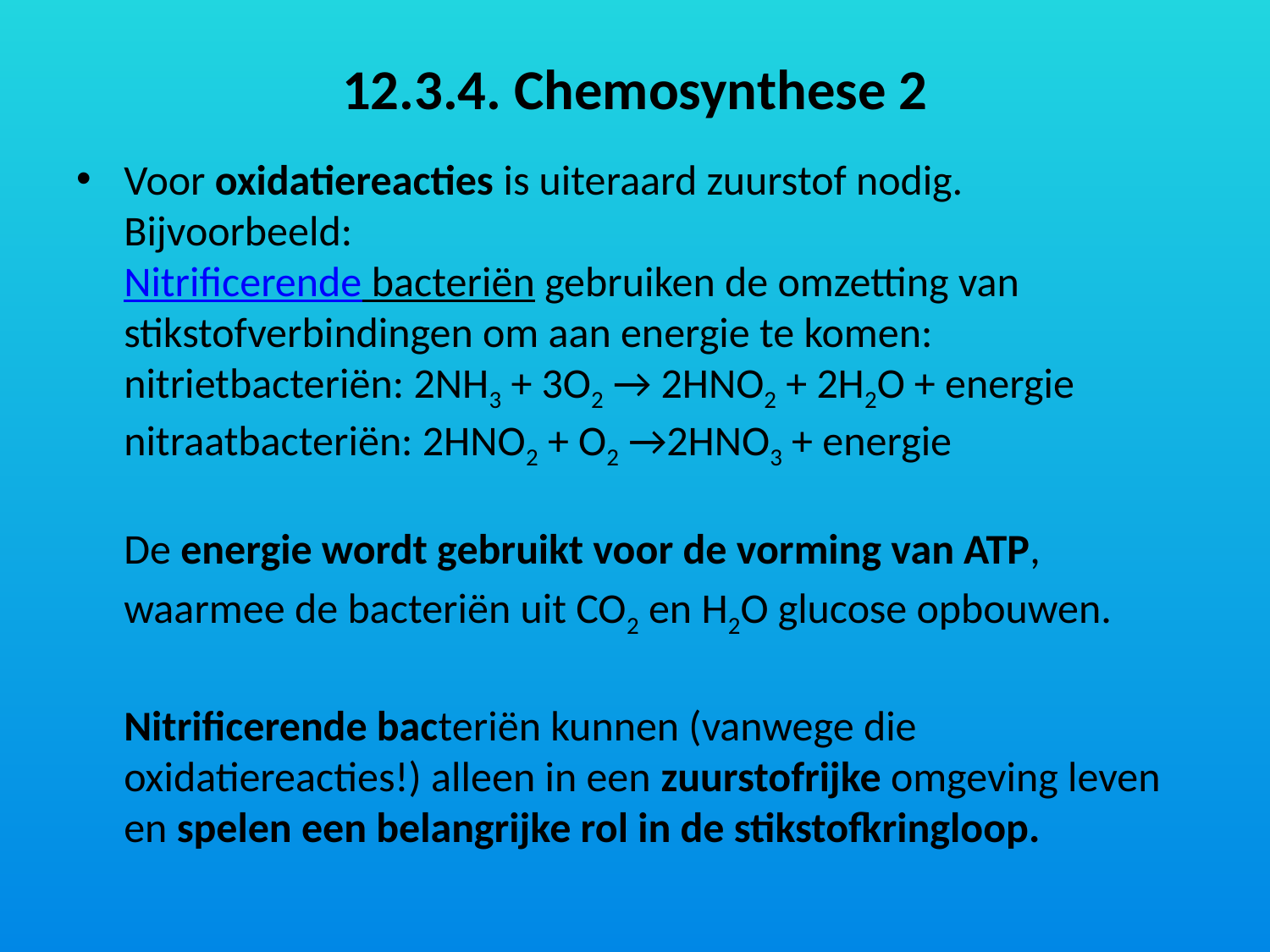

# 12.3.4. Chemosynthese 2
Voor oxidatiereacties is uiteraard zuurstof nodig.
Bijvoorbeeld:
Nitrificerende bacteriën gebruiken de omzetting van stikstofverbindingen om aan energie te komen:
nitrietbacteriën: 2NH3 + 3O2 → 2HNO2 + 2H2O + energie
nitraatbacteriën: 2HNO2 + O2 →2HNO3 + energie
De energie wordt gebruikt voor de vorming van ATP,
	waarmee de bacteriën uit CO2 en H2O glucose opbouwen.
Nitrificerende bacteriën kunnen (vanwege die oxidatiereacties!) alleen in een zuurstofrijke omgeving leven en spelen een belangrijke rol in de stikstofkringloop.